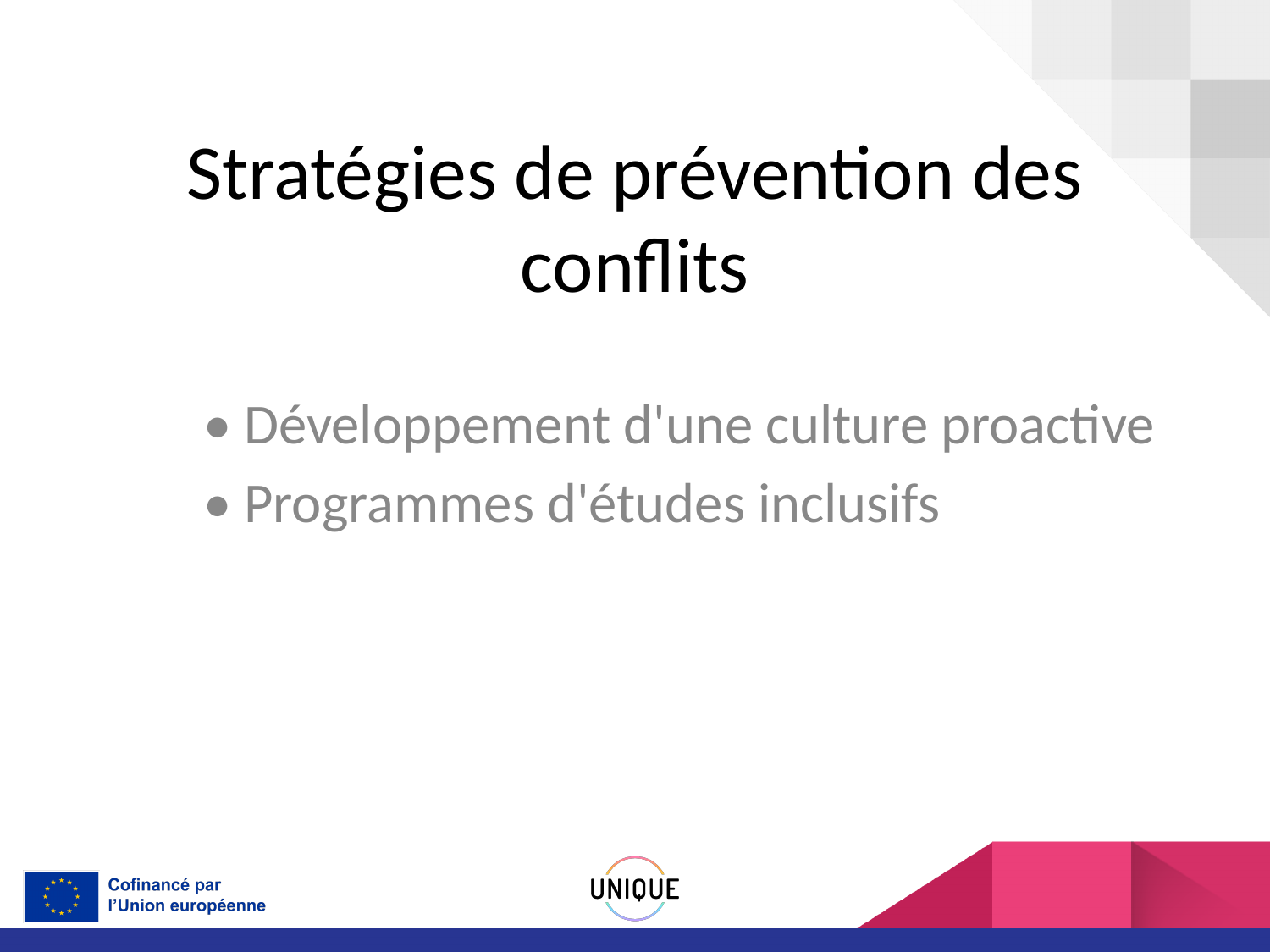

# Stratégies de prévention des conflits
• Développement d'une culture proactive
• Programmes d'études inclusifs